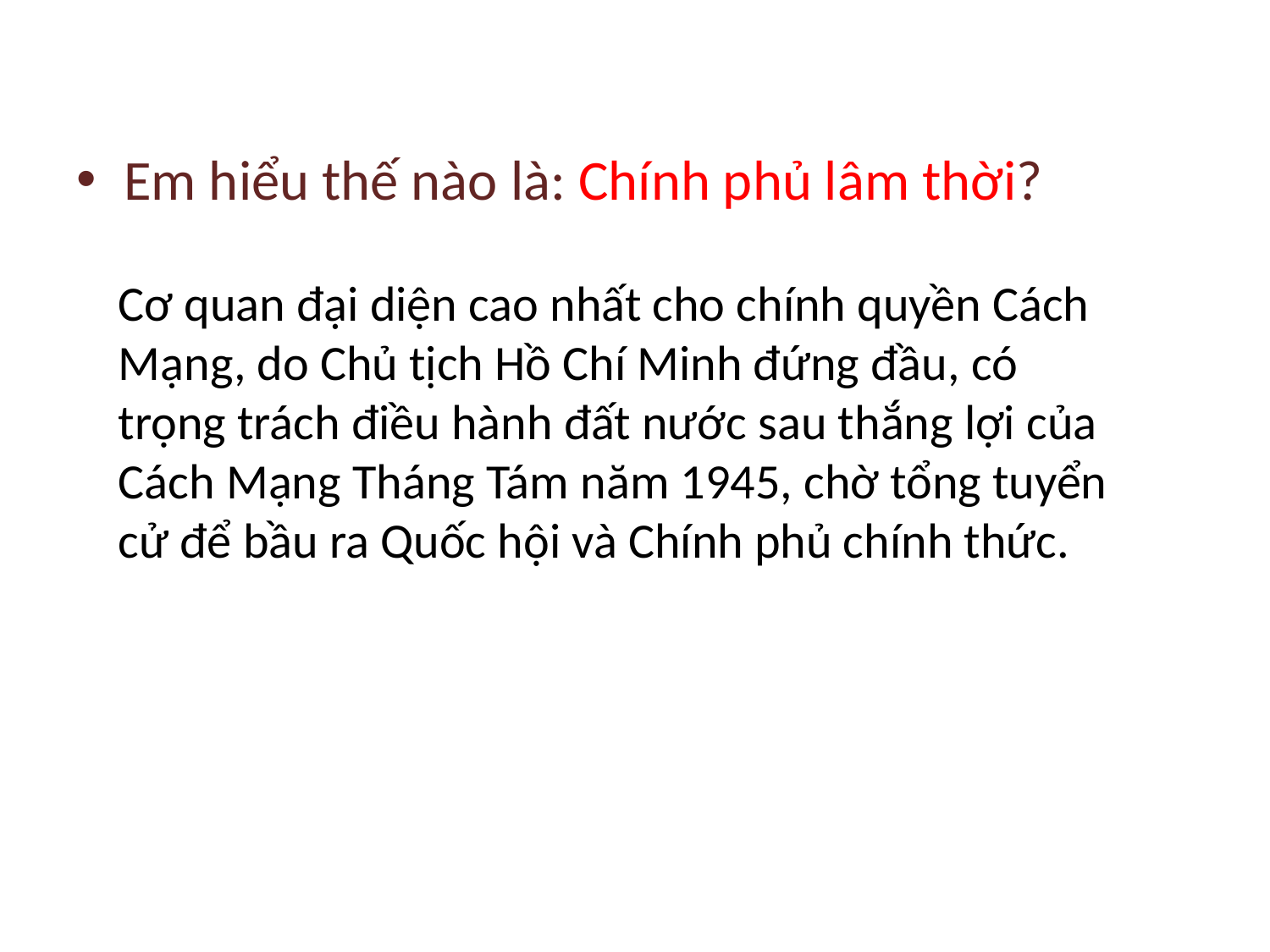

Em hiểu thế nào là: Chính phủ lâm thời?

Cơ quan đại diện cao nhất cho chính quyền Cách Mạng, do Chủ tịch Hồ Chí Minh đứng đầu, có trọng trách điều hành đất nước sau thắng lợi của Cách Mạng Tháng Tám năm 1945, chờ tổng tuyển cử để bầu ra Quốc hội và Chính phủ chính thức.